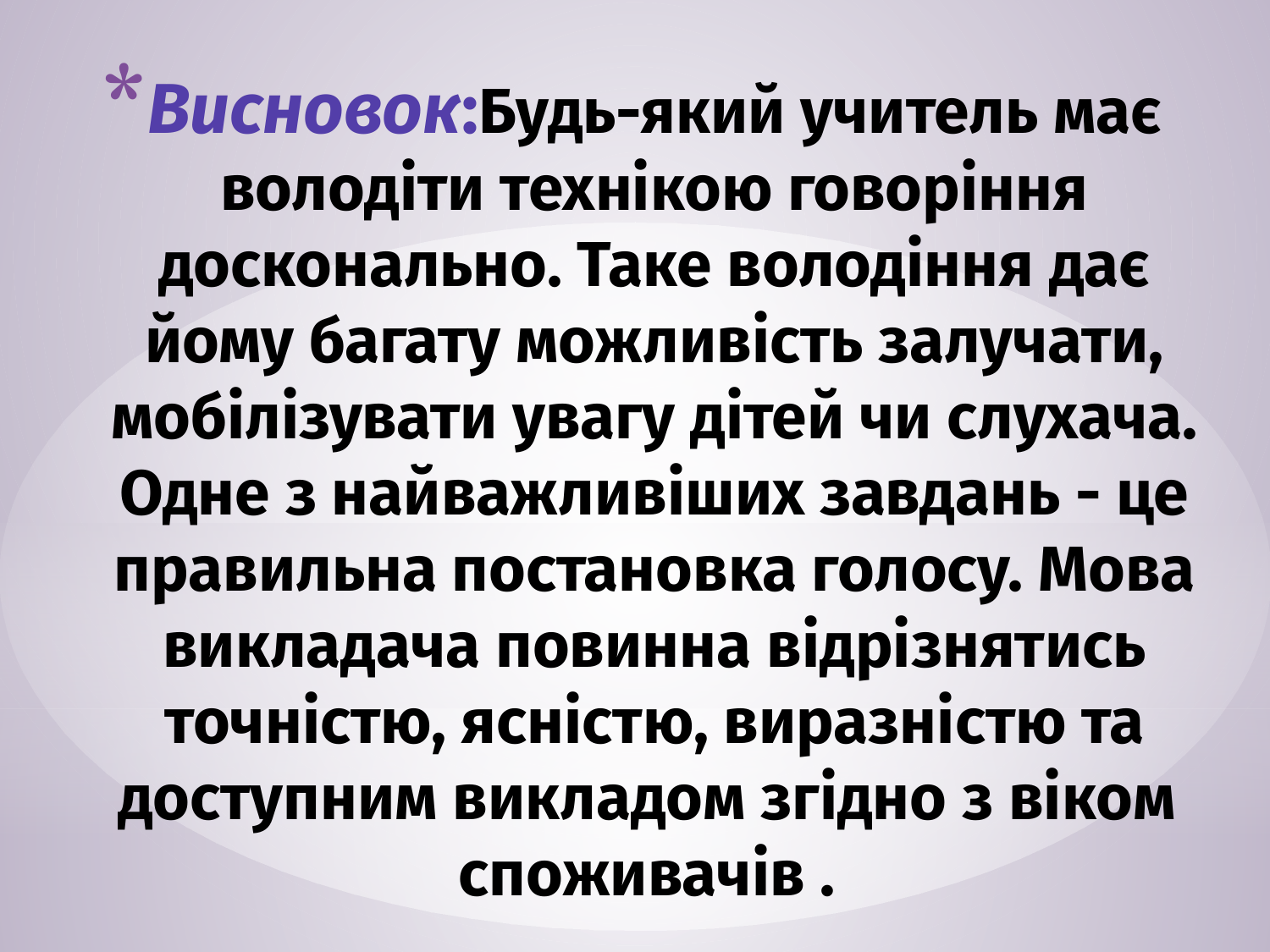

# Висновок:Будь-який учитель має володіти технікою говоріння досконально. Таке володіння дає йому багату можливість залучати, мобілізувати увагу дітей чи слухача. Одне з найважливіших завдань - це правильна постановка голосу. Мова викладача повинна відрізнятись точністю, ясністю, виразністю та доступним викладом згідно з віком  споживачів .